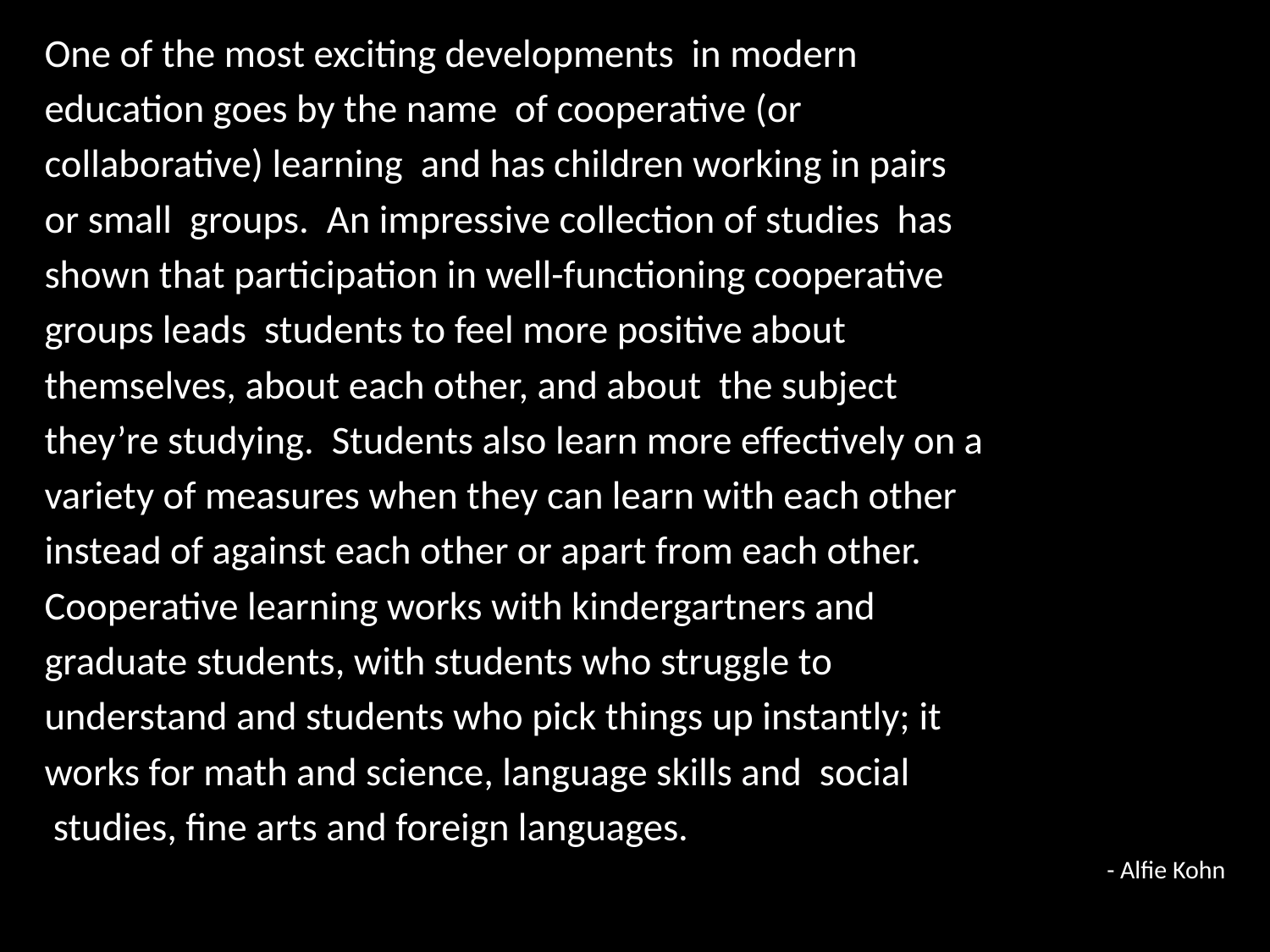

One of the most exciting developments  in modern
education goes by the name  of cooperative (or
collaborative) learning  and has children working in pairs
or small  groups.  An impressive collection of studies  has
shown that participation in well-functioning cooperative
groups leads  students to feel more positive about
themselves, about each other, and about  the subject
they’re studying.  Students also learn more effectively on a
variety of measures when they can learn with each other
instead of against each other or apart from each other.
Cooperative learning works with kindergartners and
graduate students, with students who struggle to
understand and students who pick things up instantly; it
works for math and science, language skills and  social
 studies, fine arts and foreign languages.
- Alfie Kohn